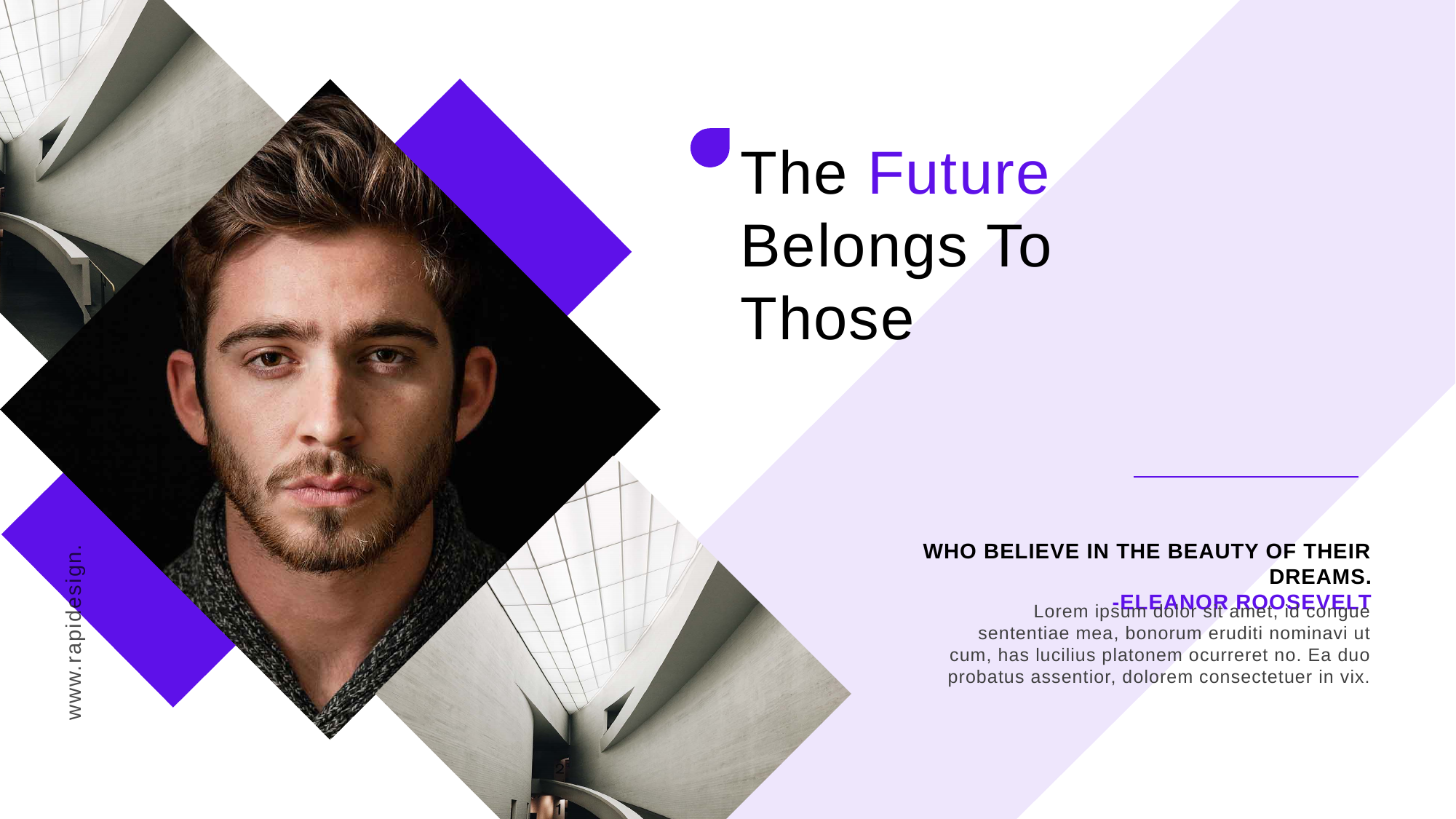

The Future Belongs To
Those

www.rapidesign.cn
WHO BELIEVE IN THE BEAUTY OF THEIR DREAMS.
-ELEANOR ROOSEVELT
Lorem ipsum dolor sit amet, id congue sententiae mea, bonorum eruditi nominavi ut cum, has lucilius platonem ocurreret no. Ea duo probatus assentior, dolorem consectetuer in vix.